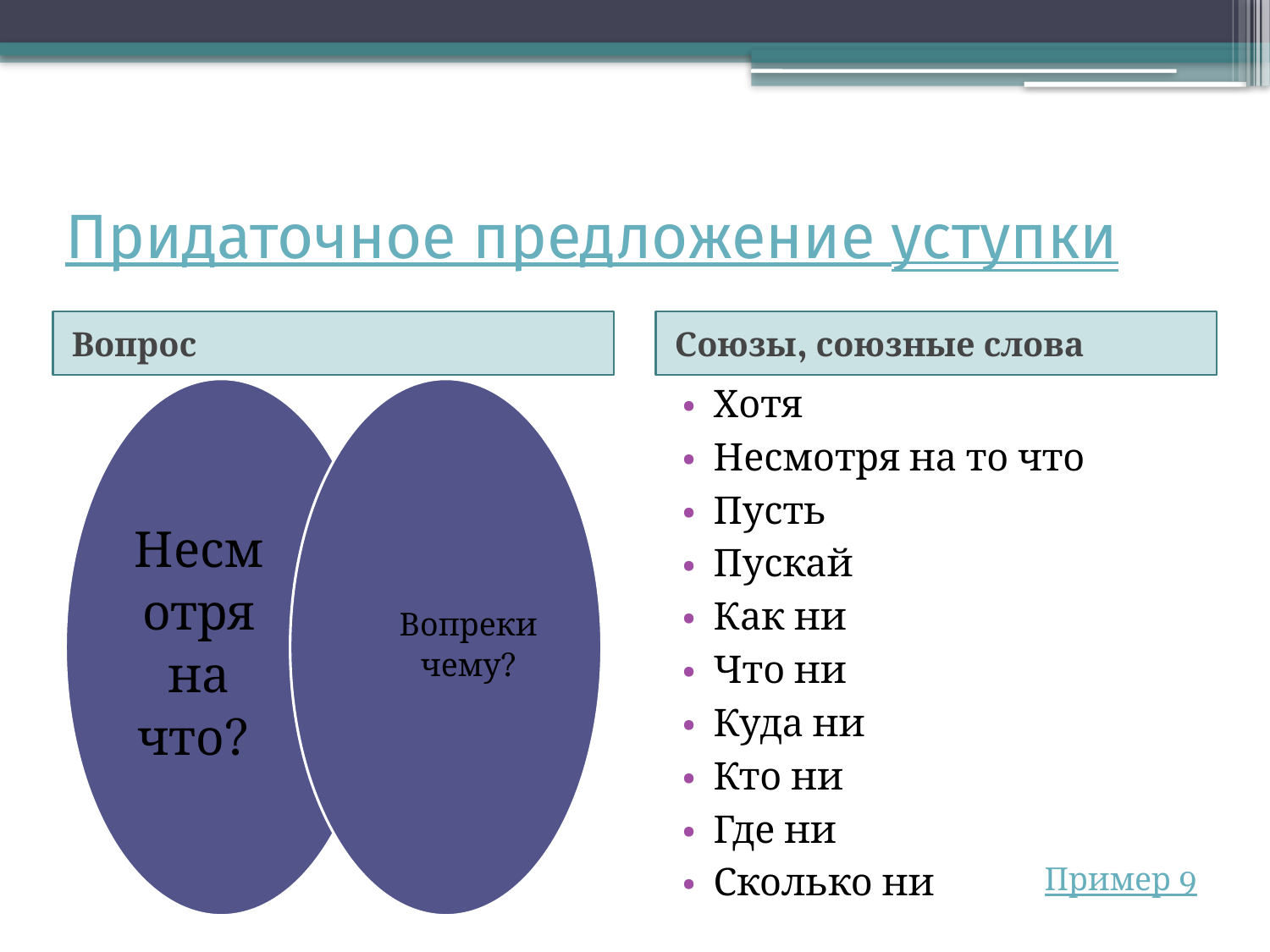

# Придаточное предложение уступки
Вопрос
Союзы, союзные слова
Несмотря на что?
Вопреки чему?
Хотя
Несмотря на то что
Пусть
Пускай
Как ни
Что ни
Куда ни
Кто ни
Где ни
Сколько ни

Пример 9